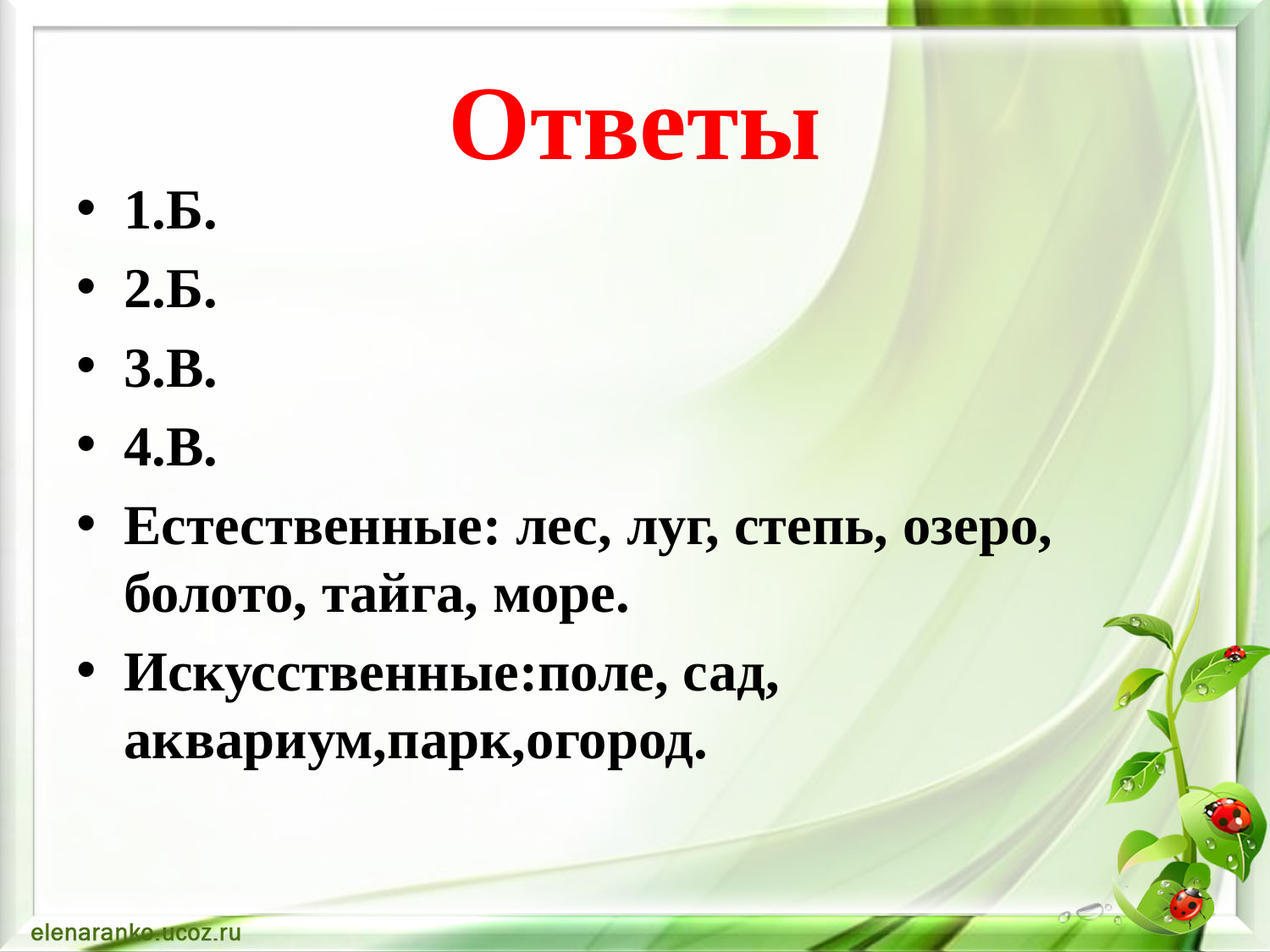

# Ответы
1.Б.
2.Б.
3.В.
4.В.
Естественные: лес, луг, степь, озеро, болото, тайга, море.
Искусственные:поле, сад, аквариум,парк,огород.